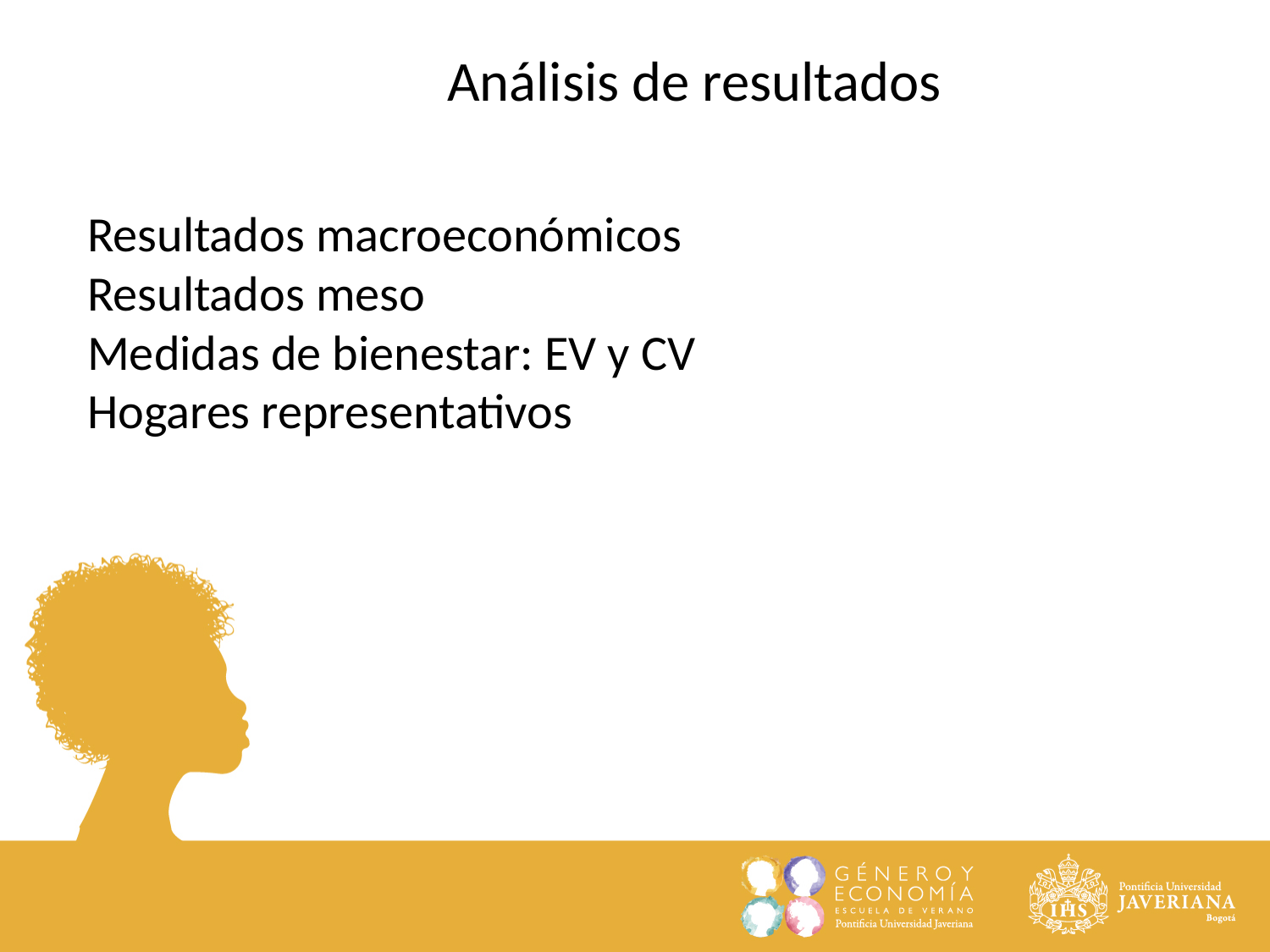

Análisis de resultados
Resultados macroeconómicos
Resultados meso
Medidas de bienestar: EV y CV
Hogares representativos